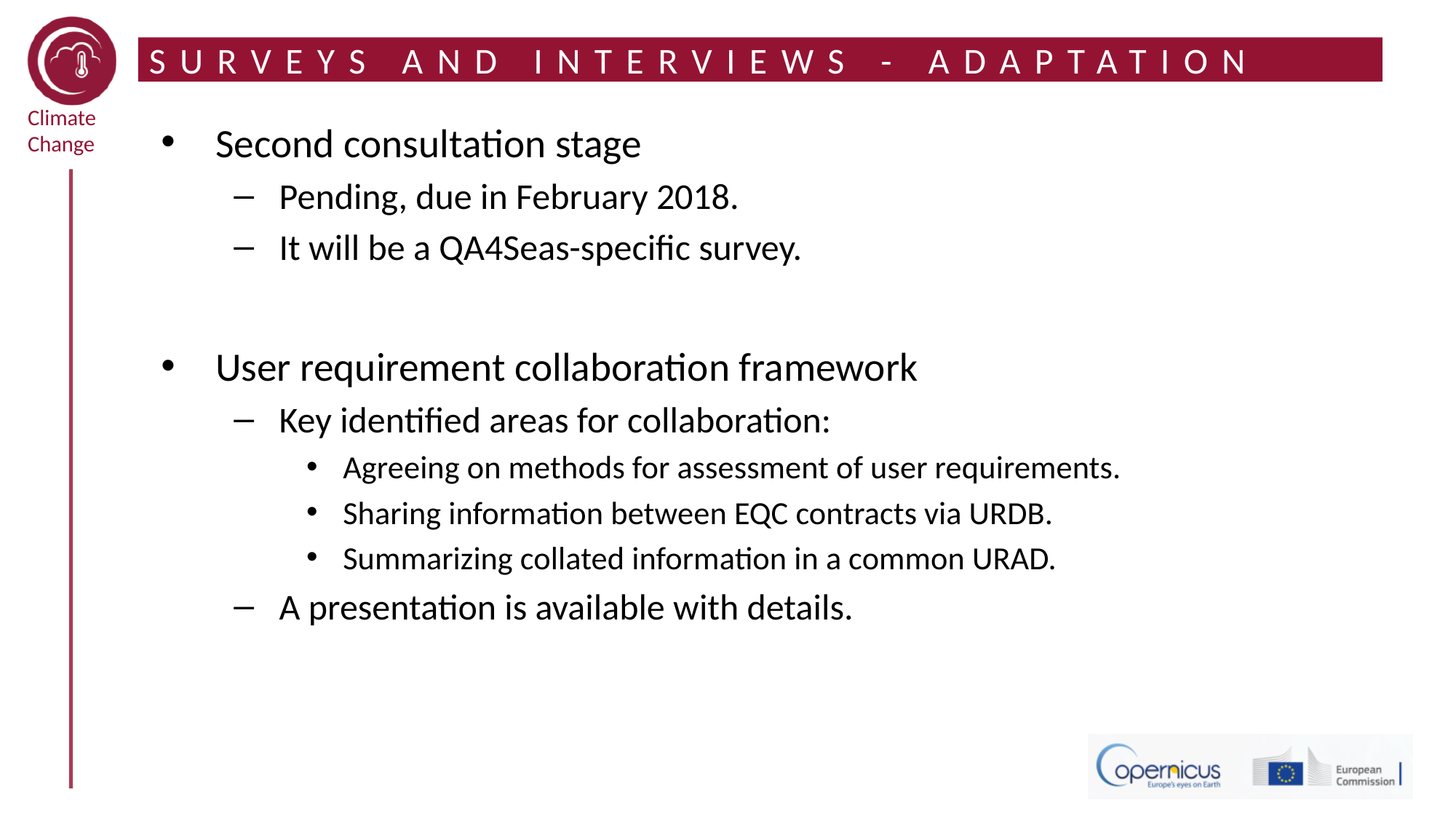

# SURVEYS AND INTERVIEWS - ADAPTATION
Second consultation stage
Pending, due in February 2018.
It will be a QA4Seas-specific survey.

User requirement collaboration framework
Key identified areas for collaboration:
Agreeing on methods for assessment of user requirements.
Sharing information between EQC contracts via URDB.
Summarizing collated information in a common URAD.
A presentation is available with details.